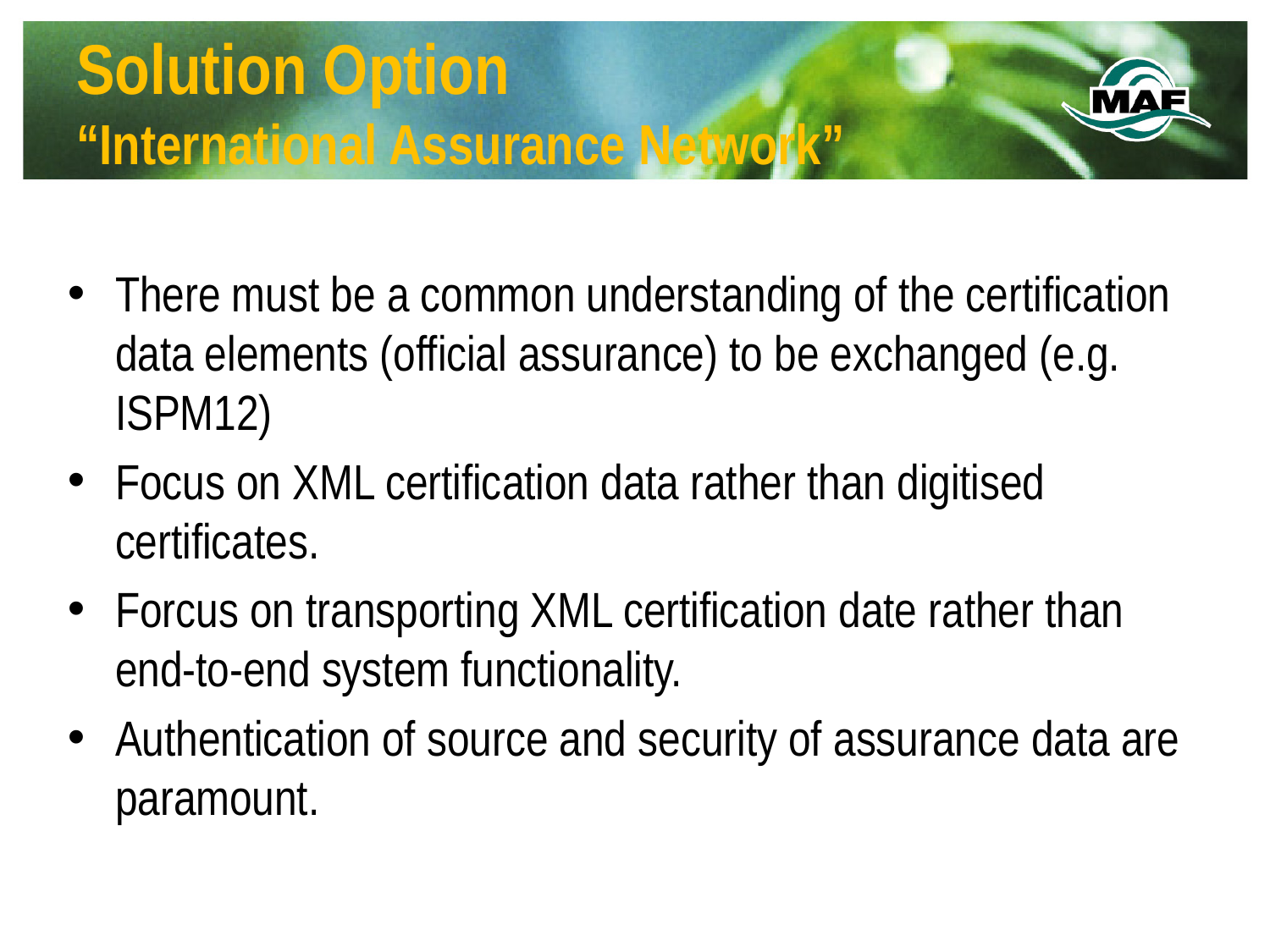

# Solution Option “International Assurance Network”
There must be a common understanding of the certification data elements (official assurance) to be exchanged (e.g. ISPM12)
Focus on XML certification data rather than digitised certificates.
Forcus on transporting XML certification date rather than end-to-end system functionality.
Authentication of source and security of assurance data are paramount.